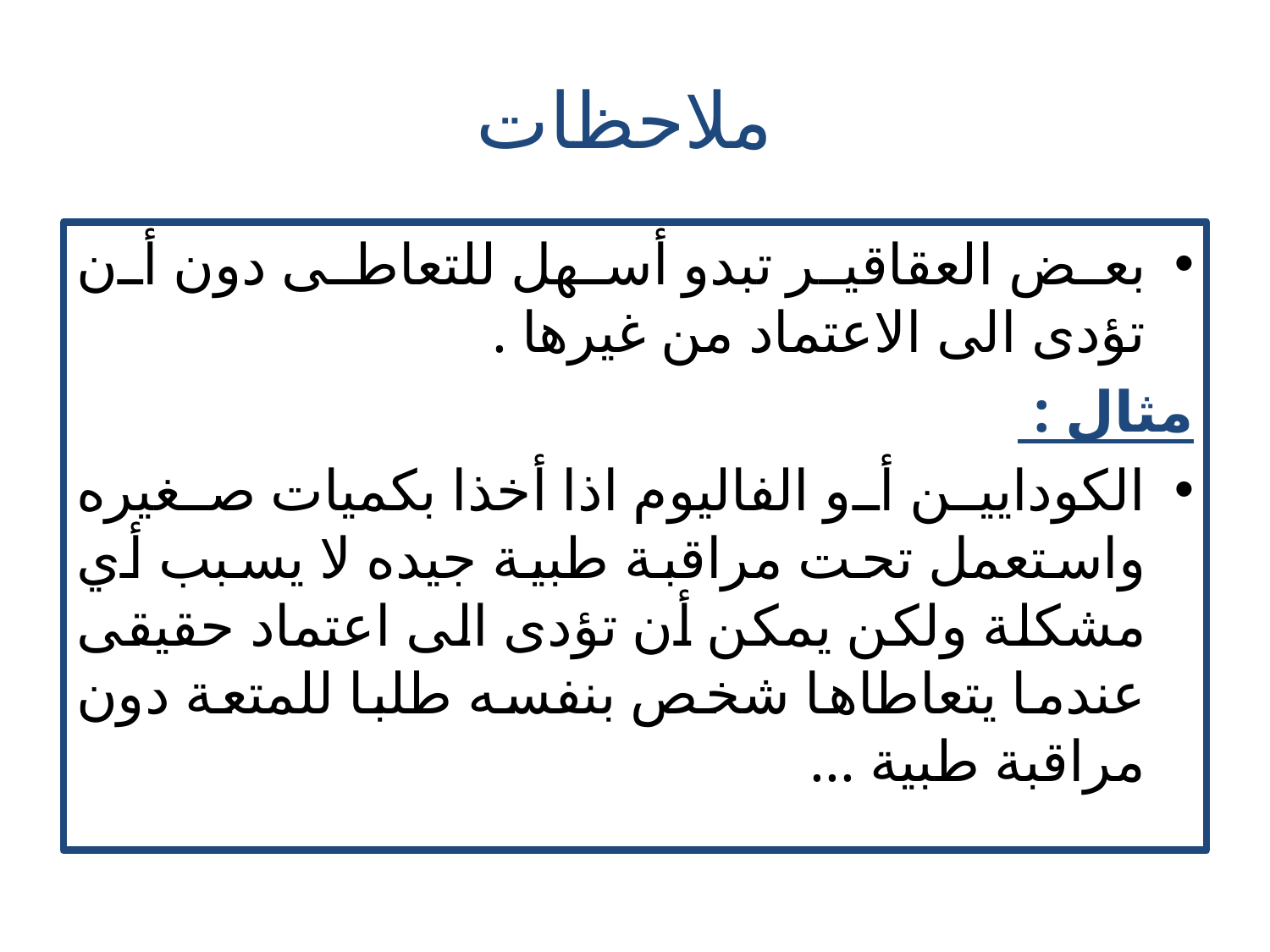

# ملاحظات
بعض العقاقير تبدو أسهل للتعاطى دون أن تؤدى الى الاعتماد من غيرها .
مثال :
الكودايين أو الفاليوم اذا أخذا بكميات صغيره واستعمل تحت مراقبة طبية جيده لا يسبب أي مشكلة ولكن يمكن أن تؤدى الى اعتماد حقيقى عندما يتعاطاها شخص بنفسه طلبا للمتعة دون مراقبة طبية ...